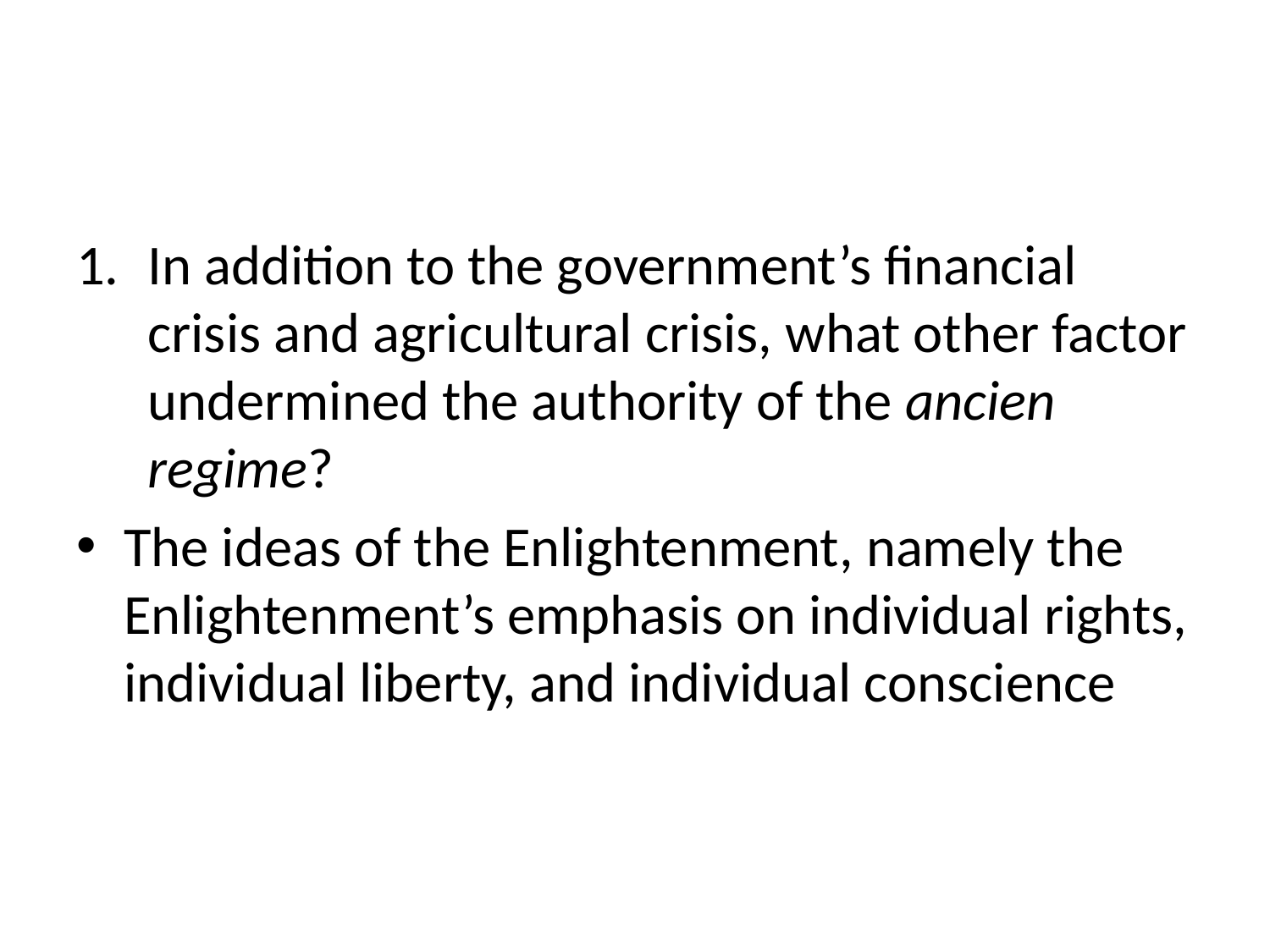

#
In addition to the government’s financial crisis and agricultural crisis, what other factor undermined the authority of the ancien regime?
The ideas of the Enlightenment, namely the Enlightenment’s emphasis on individual rights, individual liberty, and individual conscience